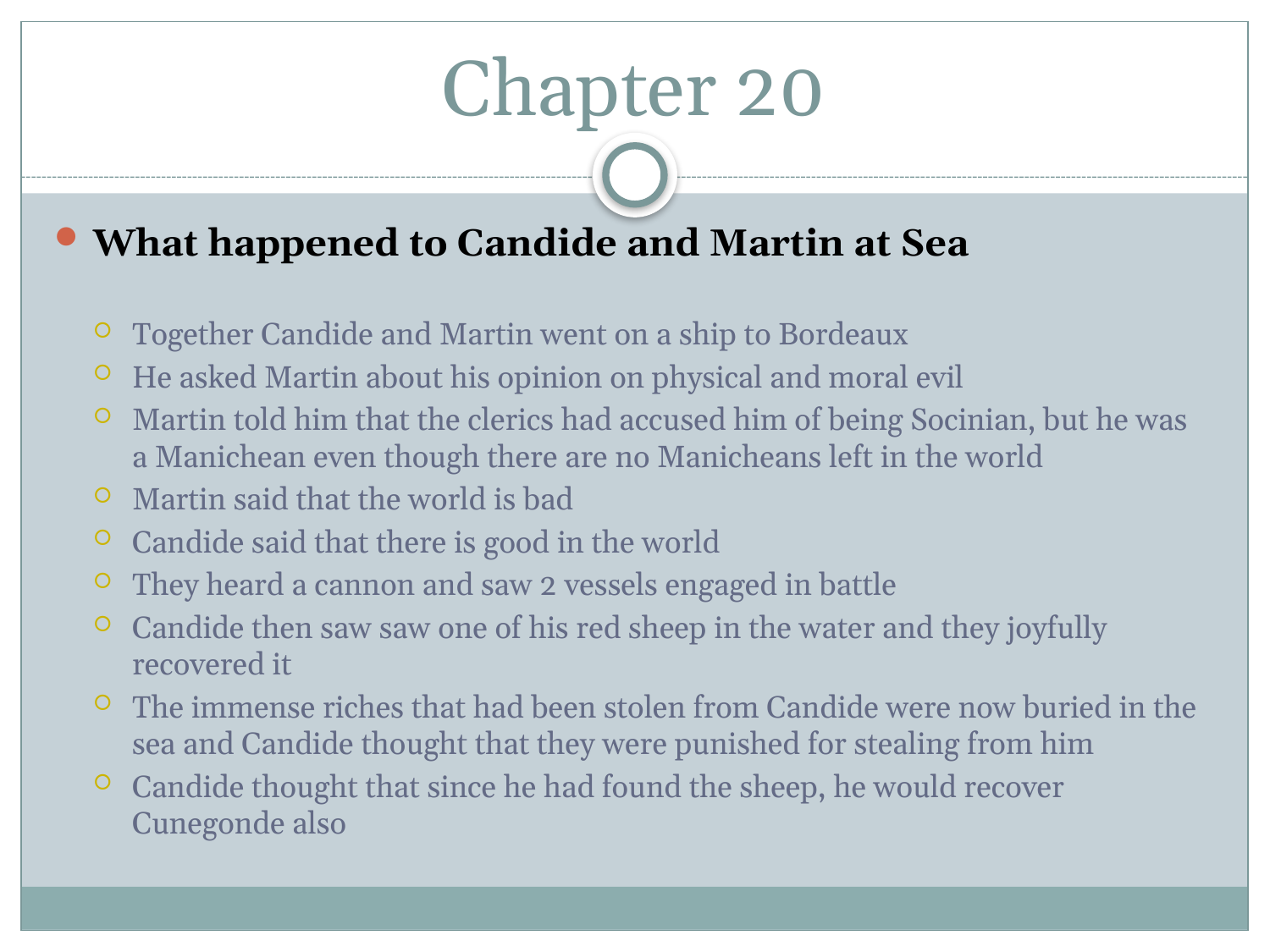

# Chapter 20
What happened to Candide and Martin at Sea
Together Candide and Martin went on a ship to Bordeaux
He asked Martin about his opinion on physical and moral evil
Martin told him that the clerics had accused him of being Socinian, but he was a Manichean even though there are no Manicheans left in the world
Martin said that the world is bad
Candide said that there is good in the world
They heard a cannon and saw 2 vessels engaged in battle
Candide then saw saw one of his red sheep in the water and they joyfully recovered it
The immense riches that had been stolen from Candide were now buried in the sea and Candide thought that they were punished for stealing from him
Candide thought that since he had found the sheep, he would recover Cunegonde also